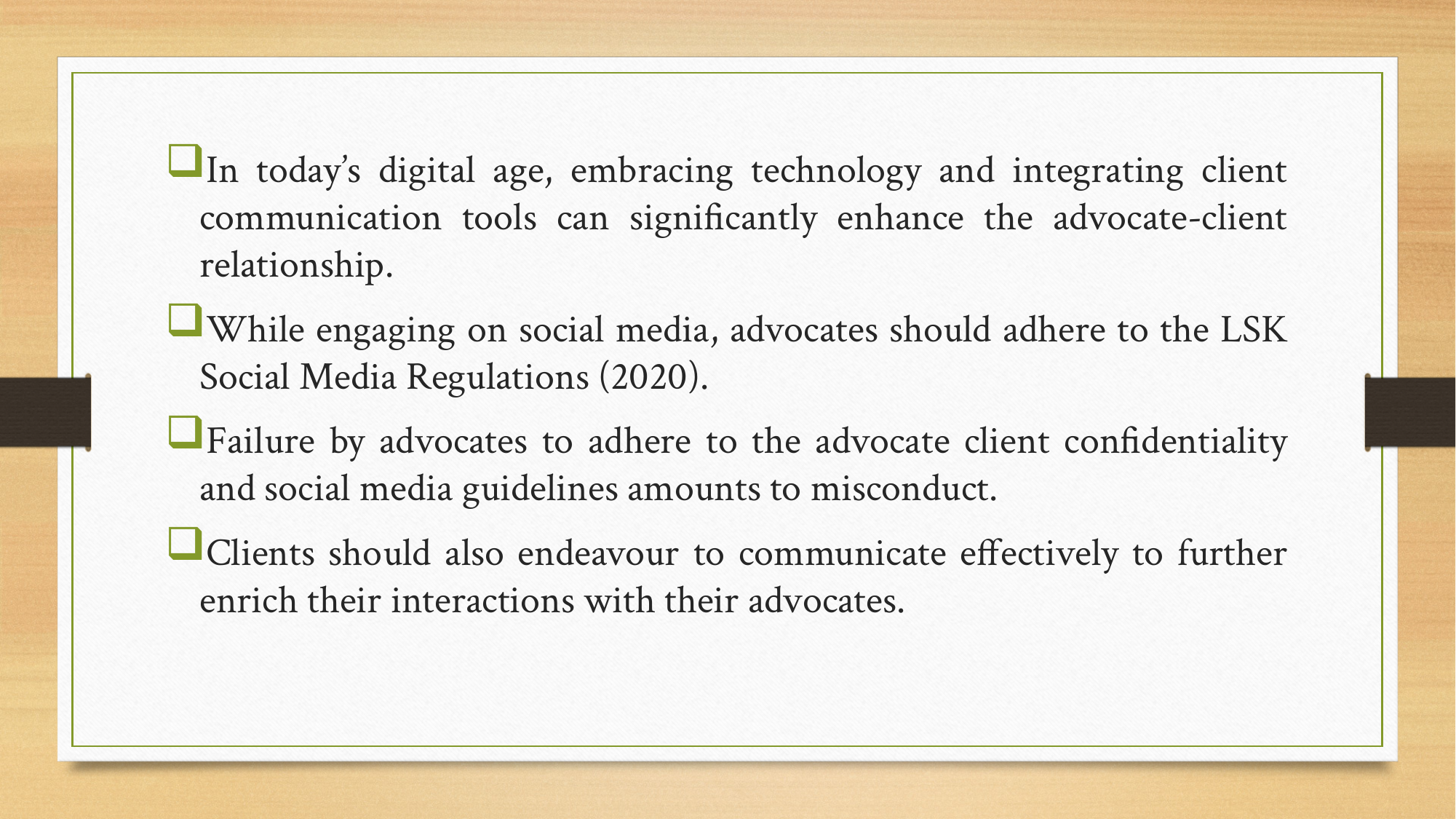

In today’s digital age, embracing technology and integrating client communication tools can significantly enhance the advocate-client relationship.
While engaging on social media, advocates should adhere to the LSK Social Media Regulations (2020).
Failure by advocates to adhere to the advocate client confidentiality and social media guidelines amounts to misconduct.
Clients should also endeavour to communicate effectively to further enrich their interactions with their advocates.